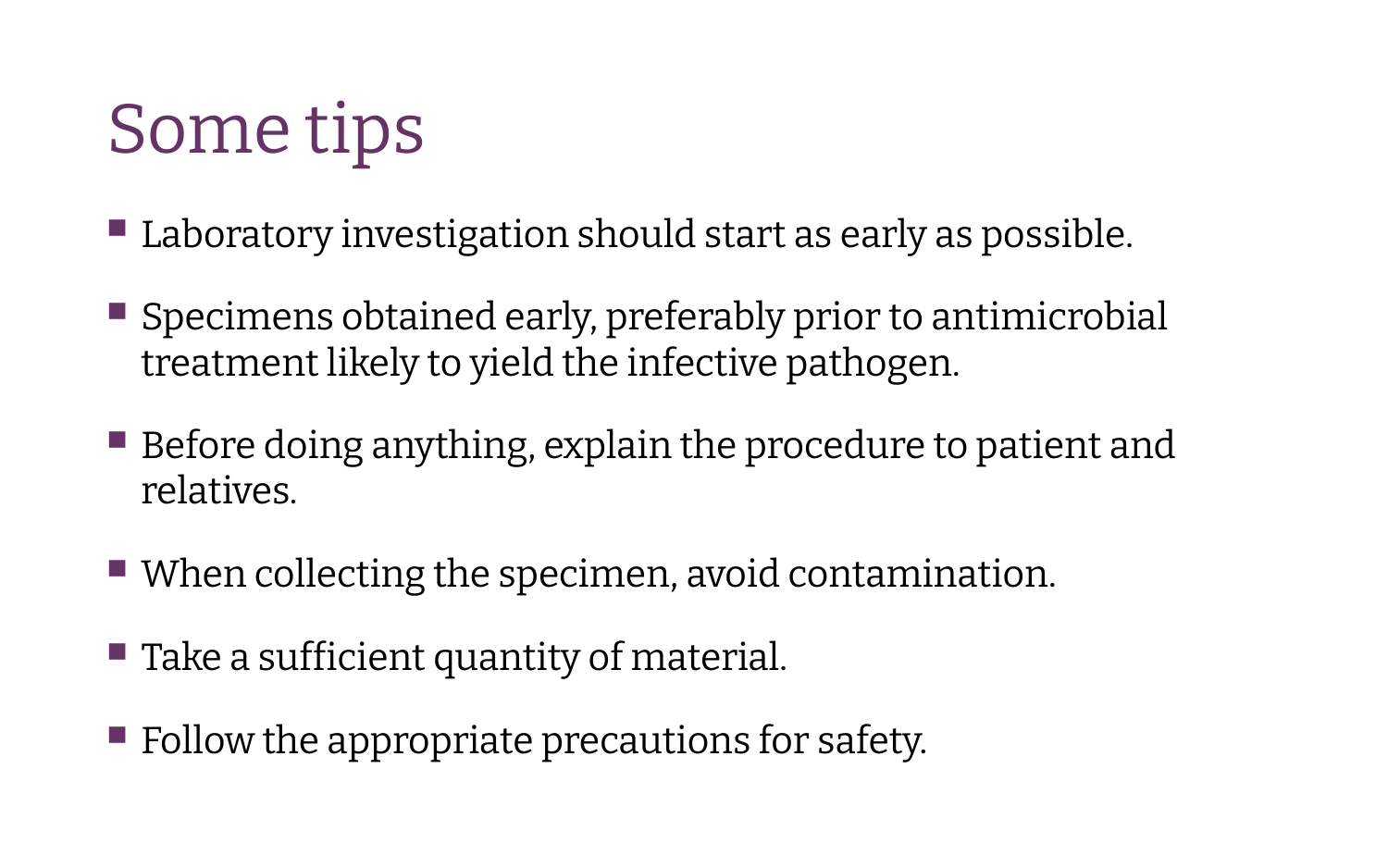

# Some tips
Laboratory investigation should start as early as possible.
Specimens obtained early, preferably prior to antimicrobial treatment likely to yield the infective pathogen.
Before doing anything, explain the procedure to patient and relatives.
When collecting the specimen, avoid contamination.
Take a sufficient quantity of material.
Follow the appropriate precautions for safety.